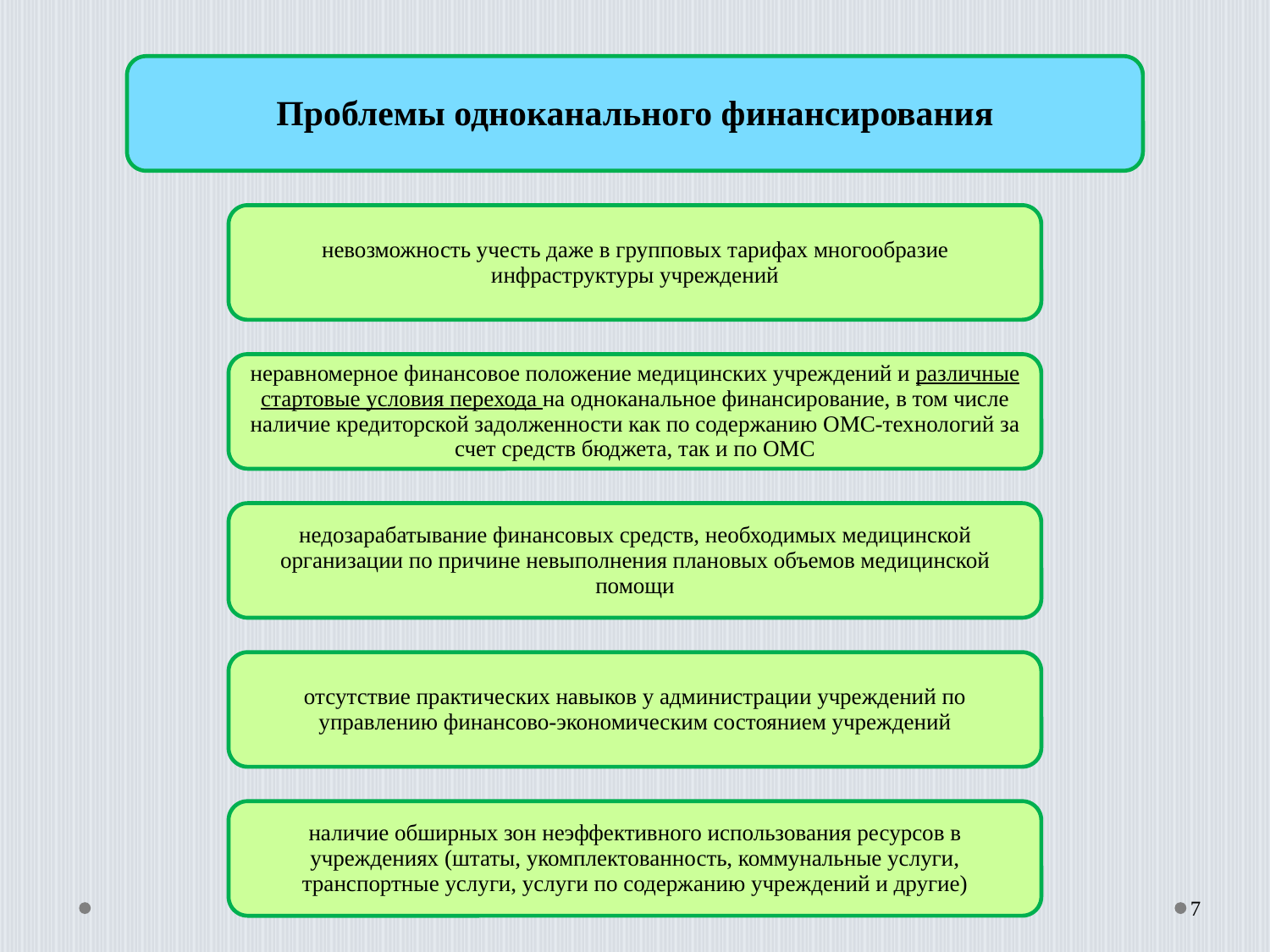

Проблемы одноканального финансирования
невозможность учесть даже в групповых тарифах многообразие инфраструктуры учреждений
недозарабатывание финансовых средств, необходимых медицинской организации по причине невыполнения плановых объемов медицинской помощи
неравномерное финансовое положение медицинских учреждений и различные стартовые условия перехода на одноканальное финансирование, в том числе наличие кредиторской задолженности как по содержанию ОМС-технологий за счет средств бюджета, так и по ОМС
отсутствие практических навыков у администрации учреждений по управлению финансово-экономическим состоянием учреждений
наличие обширных зон неэффективного использования ресурсов в учреждениях (штаты, укомплектованность, коммунальные услуги, транспортные услуги, услуги по содержанию учреждений и другие)
7